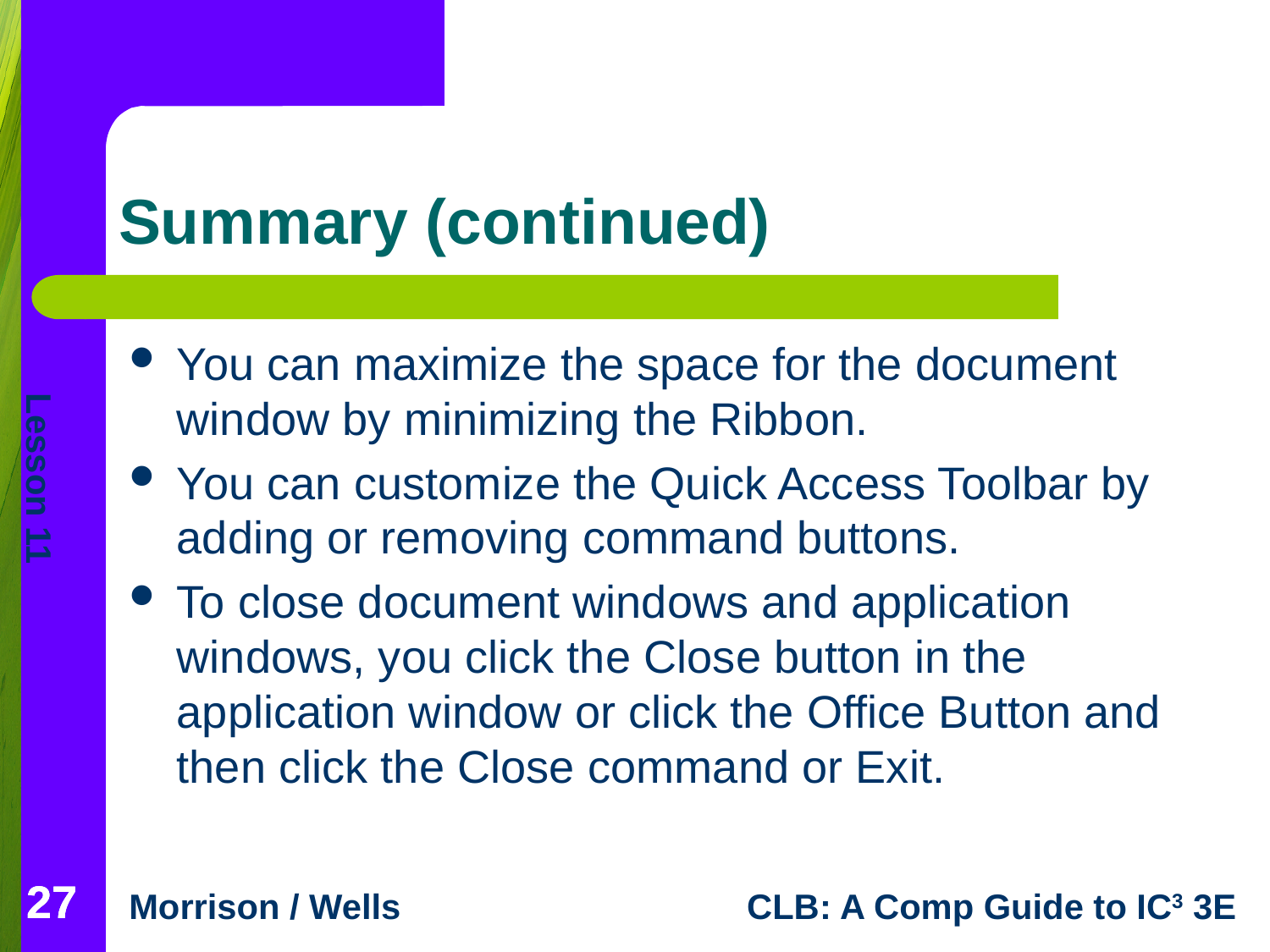

# Summary (continued)
You can maximize the space for the document window by minimizing the Ribbon.
You can customize the Quick Access Toolbar by adding or removing command buttons.
To close document windows and application windows, you click the Close button in the application window or click the Office Button and then click the Close command or Exit.
27
27
27